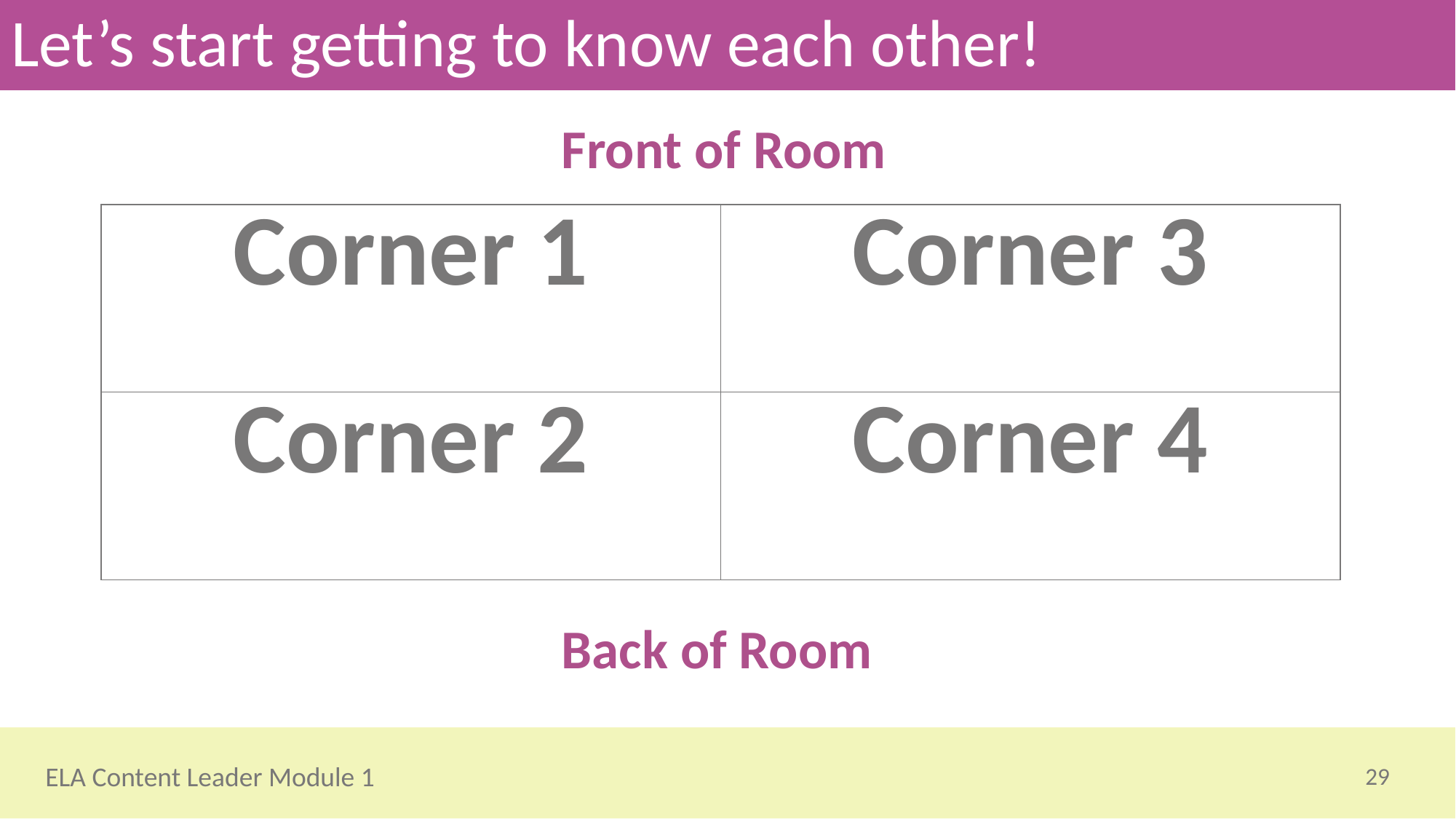

# Let’s start getting to know each other!
Front of Room
| Corner 1 | Corner 3 |
| --- | --- |
| Corner 2 | Corner 4 |
Back of Room
29